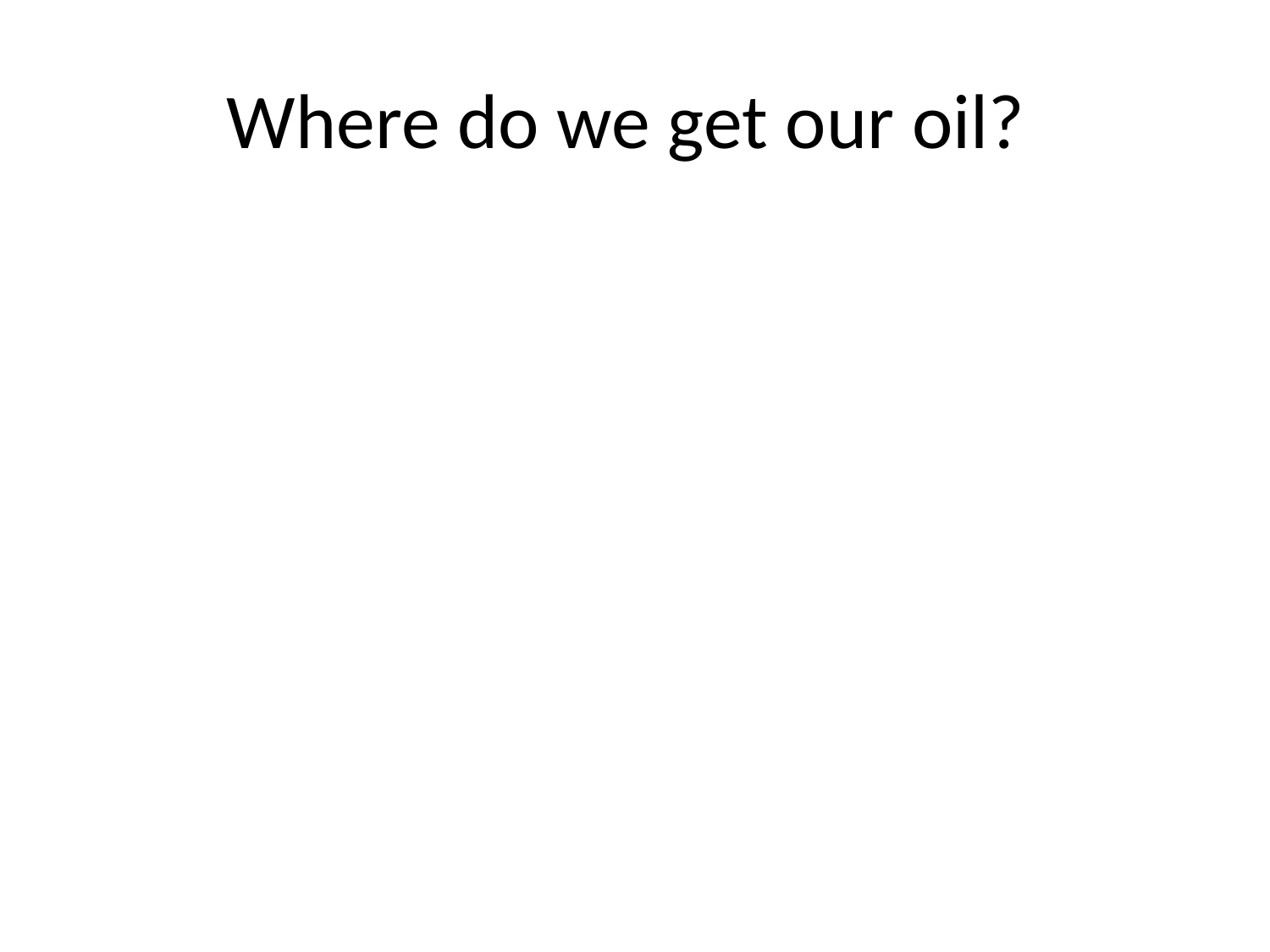

# Where do we get our oil?